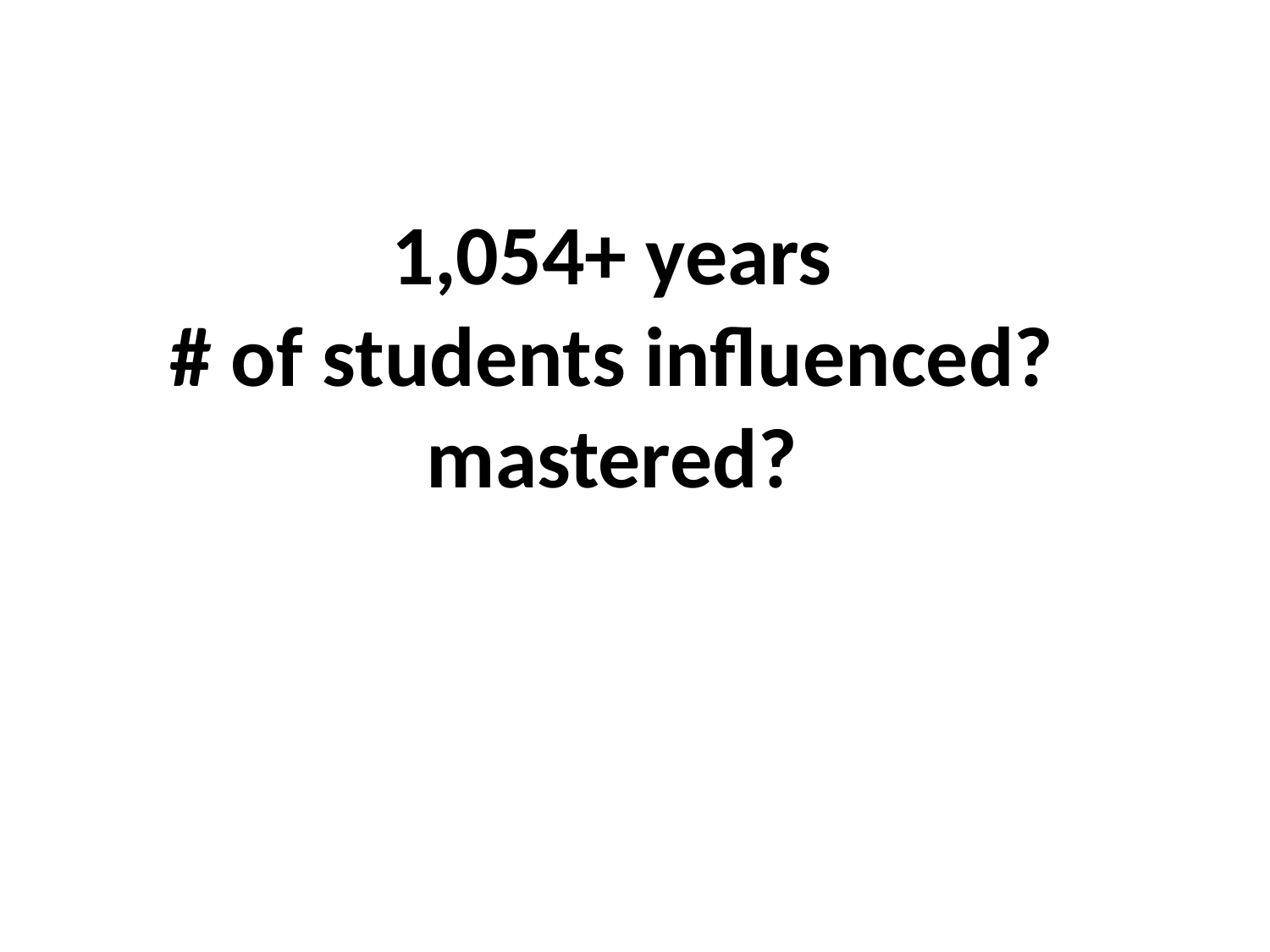

# 1,054+ years # of students influenced? mastered?